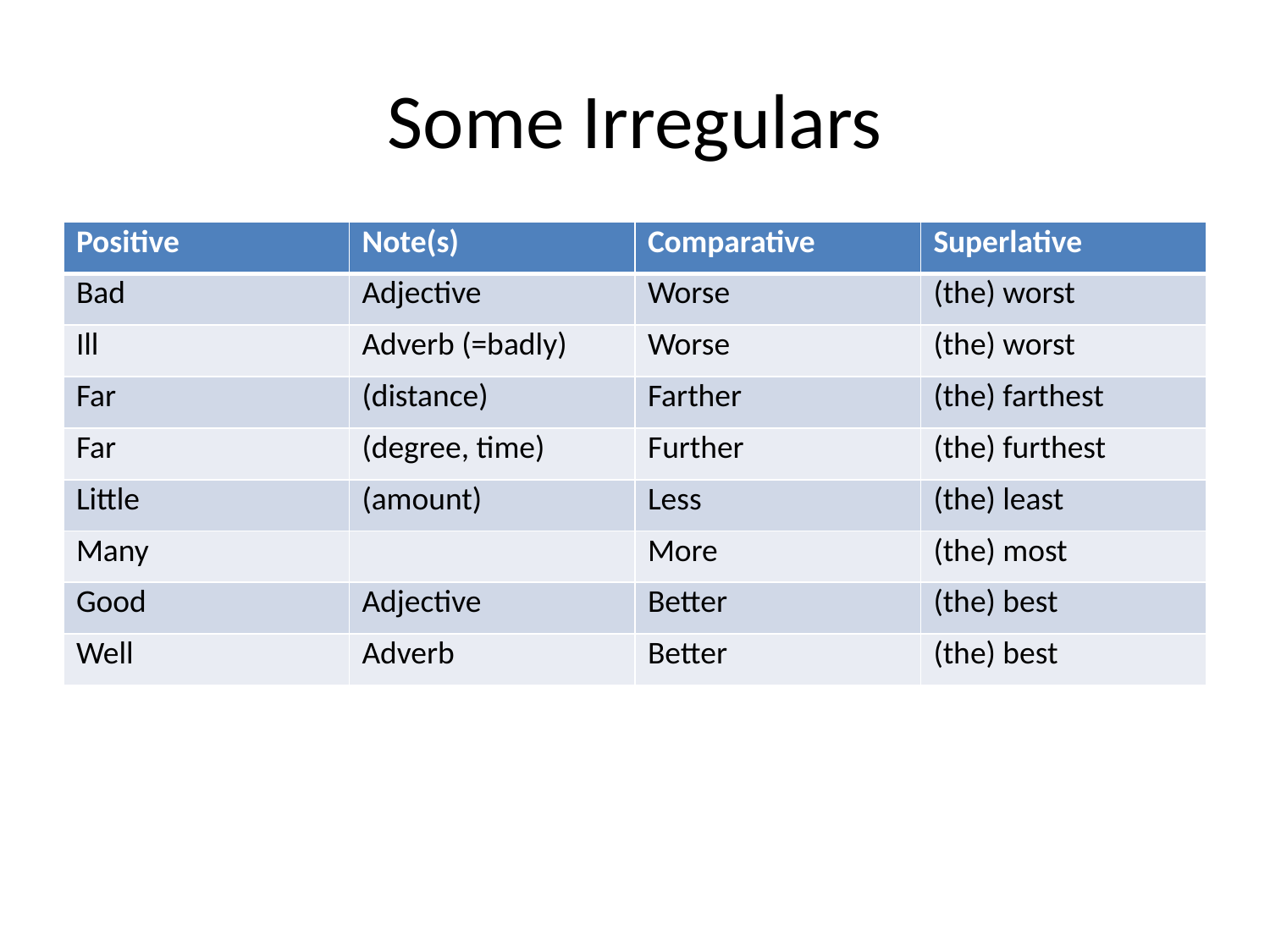

# Some Irregulars
| Positive | Note(s) | Comparative | Superlative |
| --- | --- | --- | --- |
| Bad | Adjective | Worse | (the) worst |
| Ill | Adverb (=badly) | Worse | (the) worst |
| Far | (distance) | Farther | (the) farthest |
| Far | (degree, time) | Further | (the) furthest |
| Little | (amount) | Less | (the) least |
| Many |  | More | (the) most |
| Good | Adjective | Better | (the) best |
| Well | Adverb | Better | (the) best |